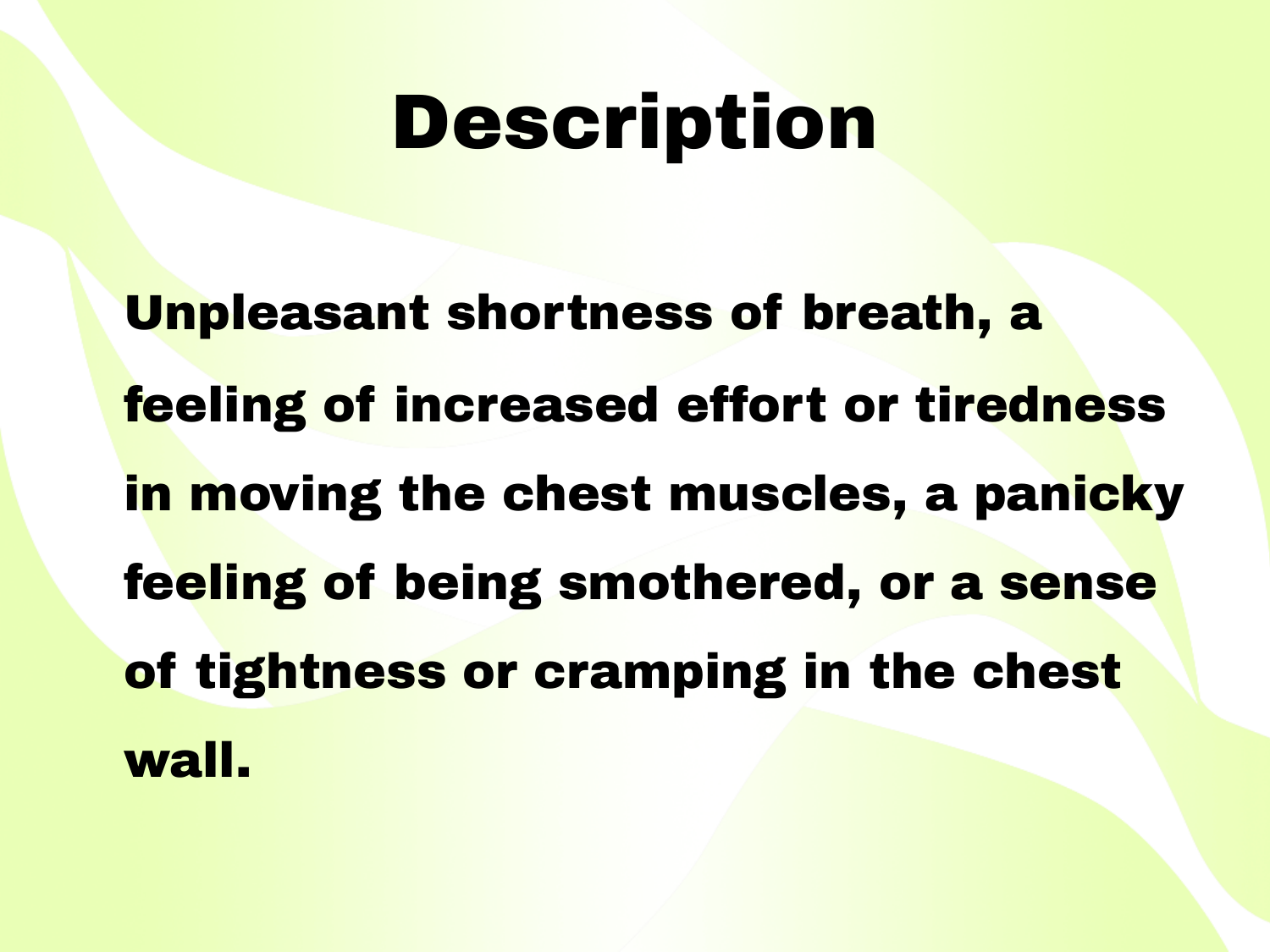

# Description
	Unpleasant shortness of breath, a feeling of increased effort or tiredness in moving the chest muscles, a panicky feeling of being smothered, or a sense of tightness or cramping in the chest wall.